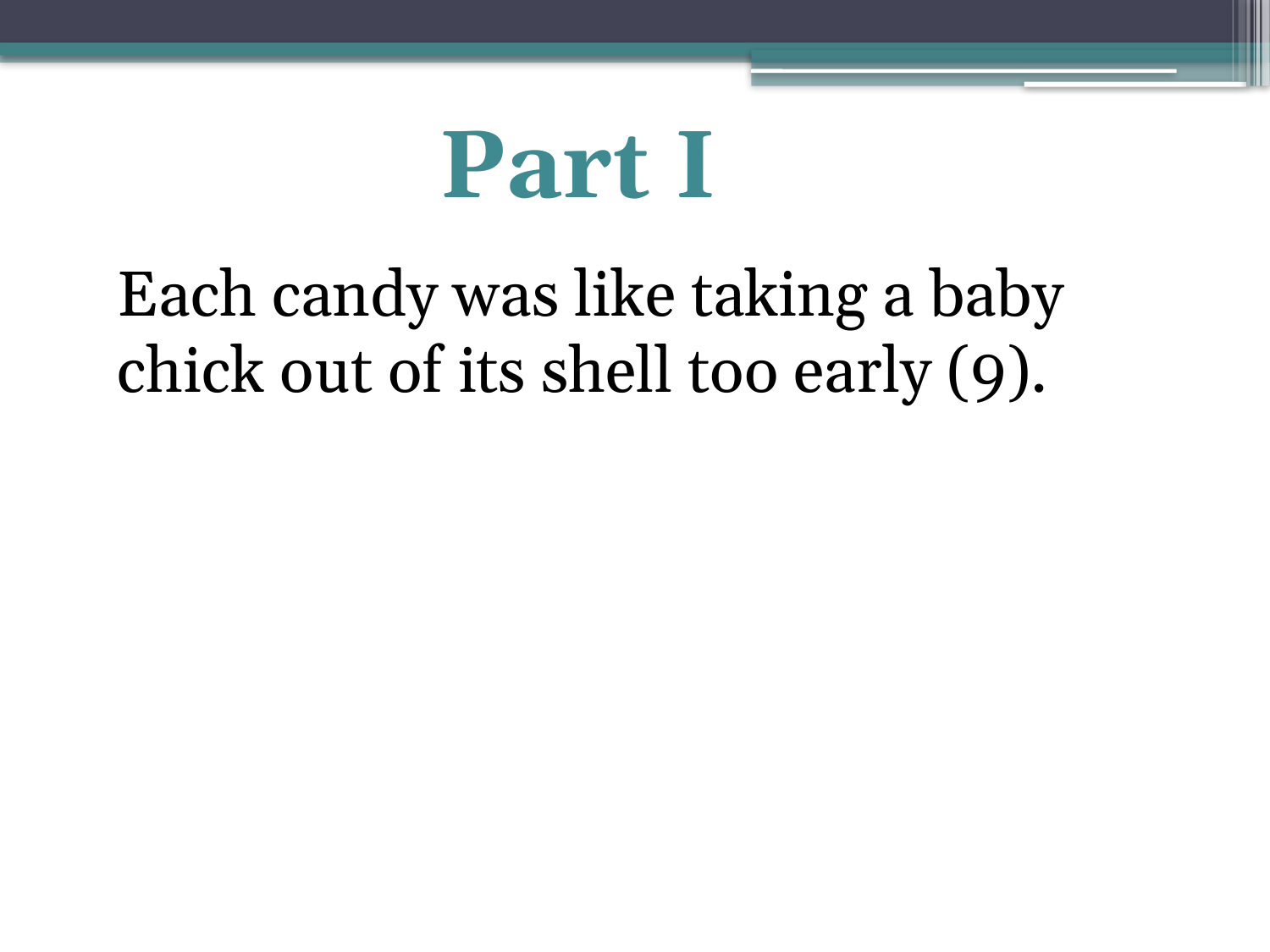

Part I
Each candy was like taking a baby chick out of its shell too early (9).